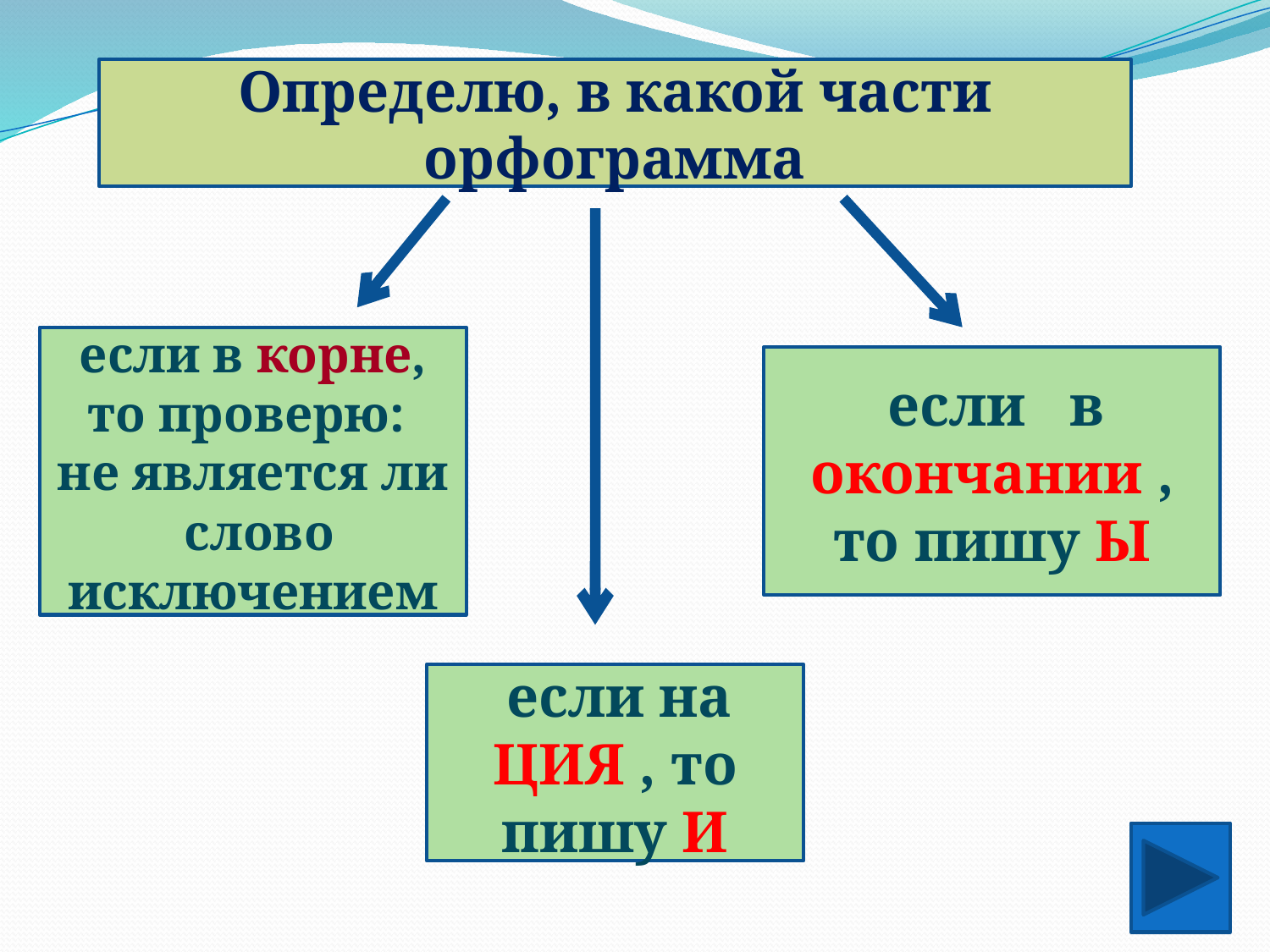

Определю, в какой части орфограмма
#

если в корне, то проверю:  не является ли  слово исключением
 если   в окончании , то пишу Ы
 если на ЦИЯ , то пишу И